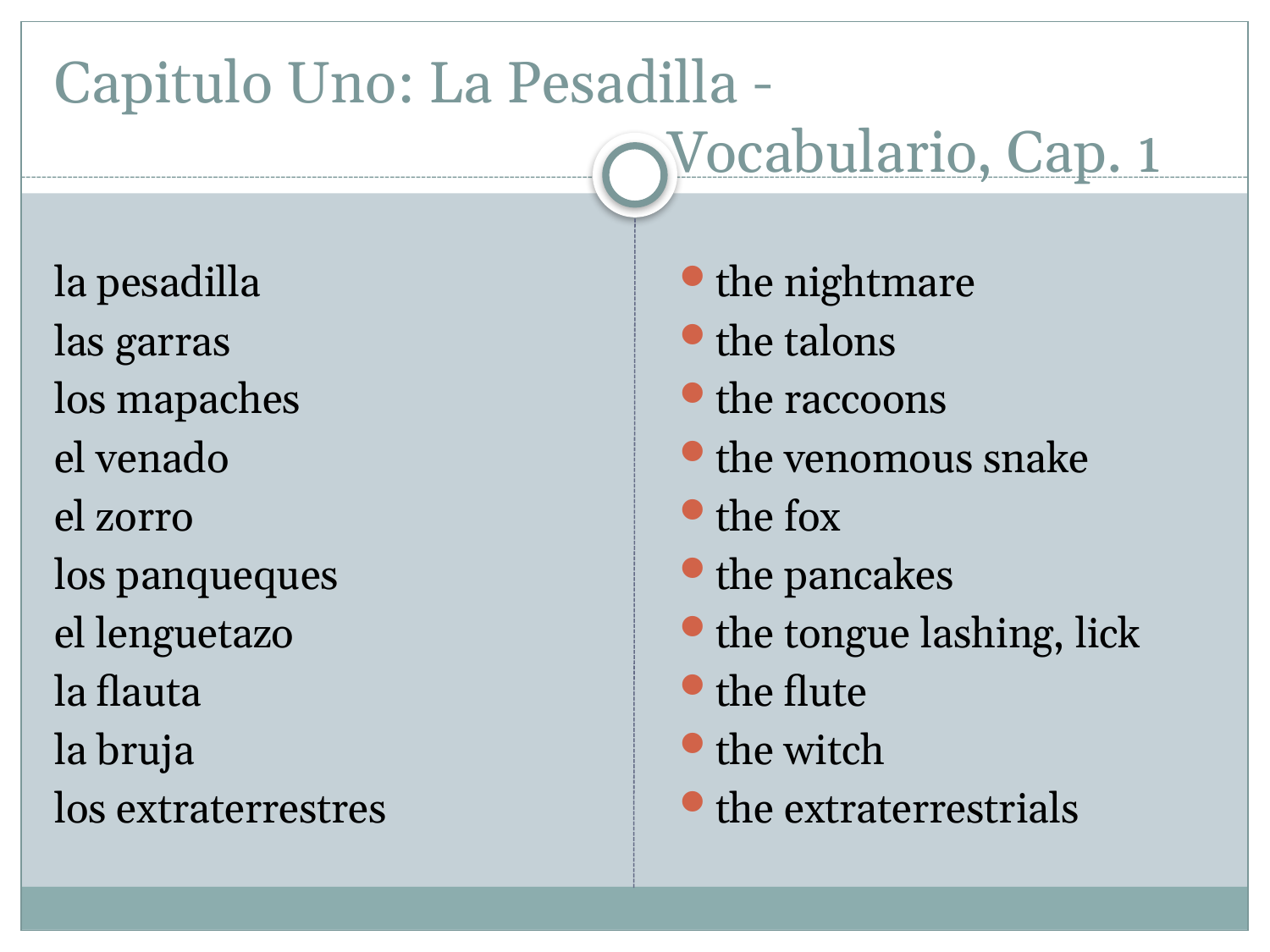

# Capitulo Uno: La Pesadilla - Vocabulario, Cap. 1

la pesadilla
las garras
los mapaches
el venado
el zorro
los panqueques
el lenguetazo
la flauta
la bruja
los extraterrestres

the nightmare
the talons
the raccoons
the venomous snake
the fox
the pancakes
the tongue lashing, lick
the flute
the witch
the extraterrestrials